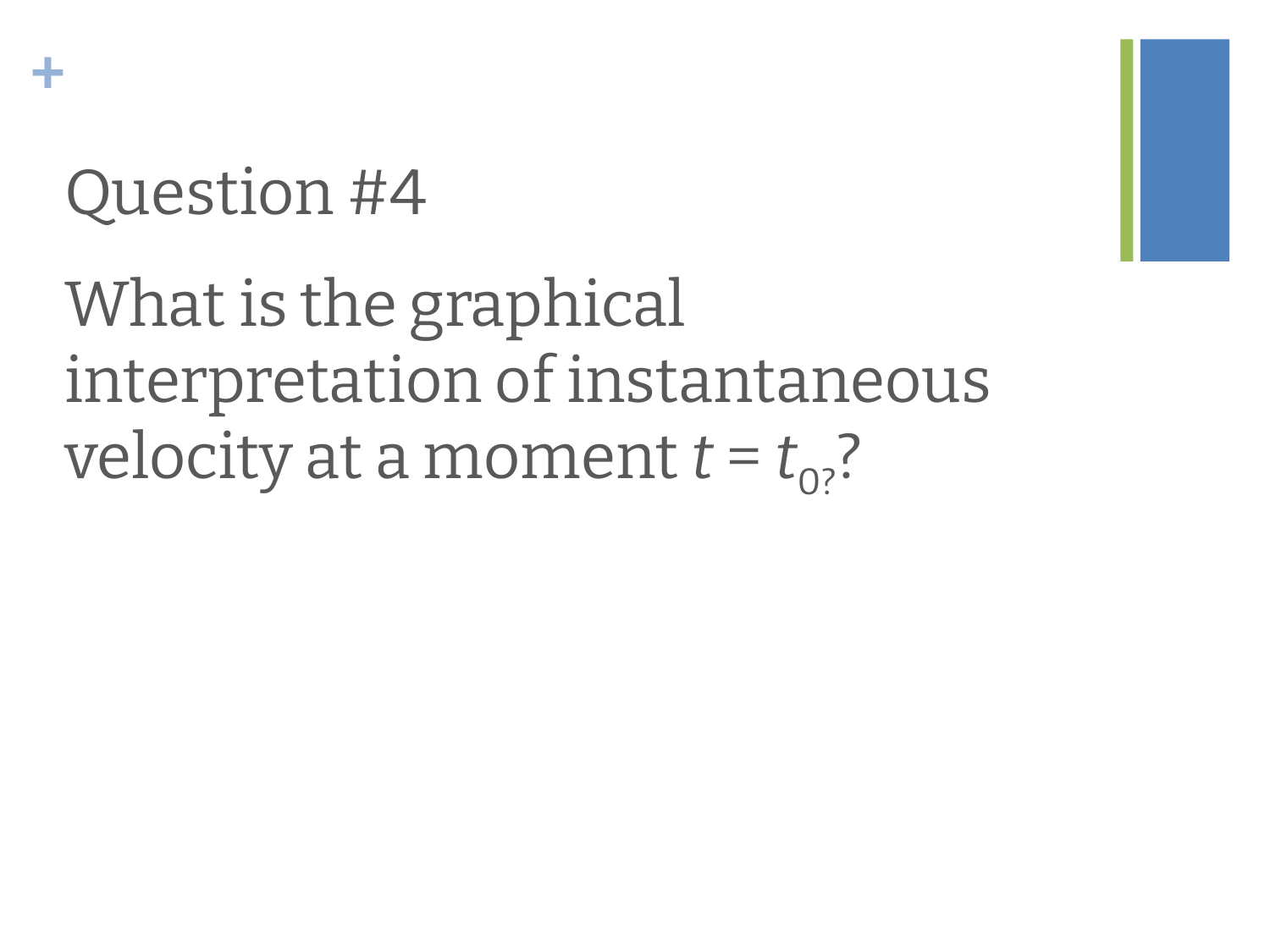

Question #4
What is the graphical interpretation of instantaneous velocity at a moment t = t0??